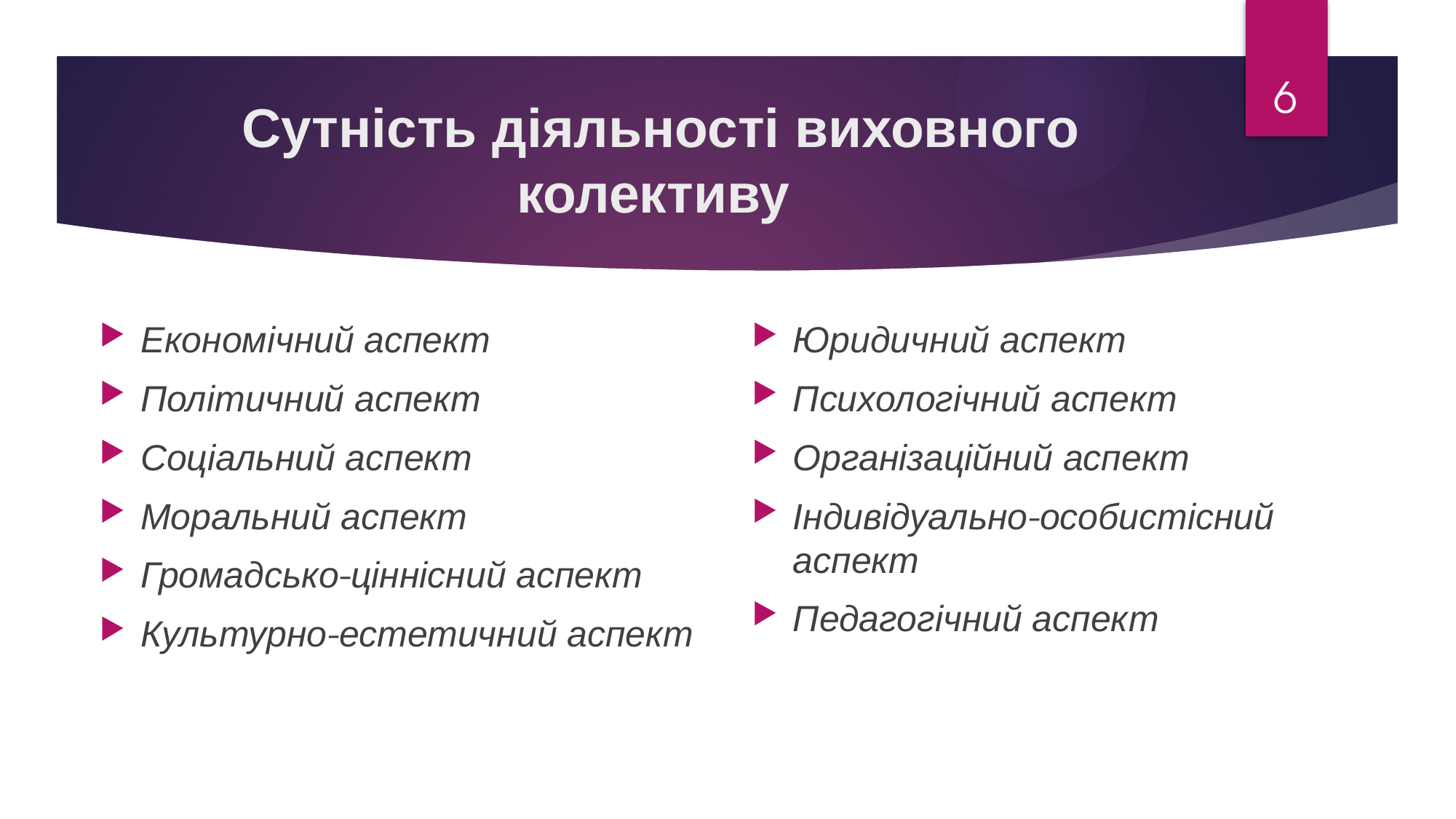

6
# Сутність діяльності виховного колективу
Економічний аспект
Політичний аспект
Соціальний аспект
Моральний аспект
Громадсько-ціннісний аспект
Культурно-естетичний аспект

Юридичний аспект
Психологічний аспект
Організаційний аспект
Індивідуально-особистісний аспект
Педагогічний аспект